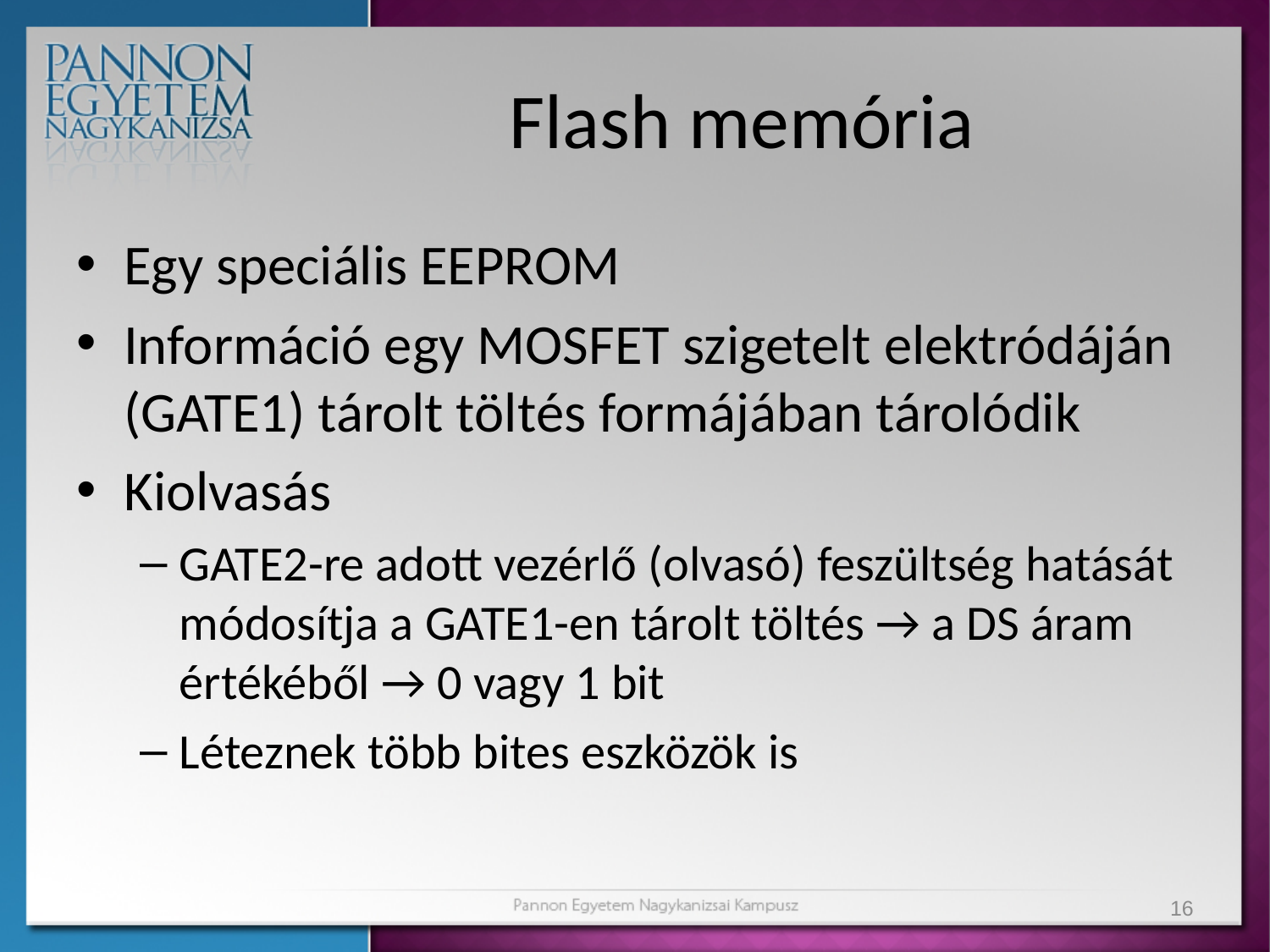

# Flash memória
Egy speciális EEPROM
Információ egy MOSFET szigetelt elektródáján (GATE1) tárolt töltés formájában tárolódik
Kiolvasás
GATE2-re adott vezérlő (olvasó) feszültség hatását módosítja a GATE1-en tárolt töltés → a DS áram értékéből → 0 vagy 1 bit
Léteznek több bites eszközök is
16